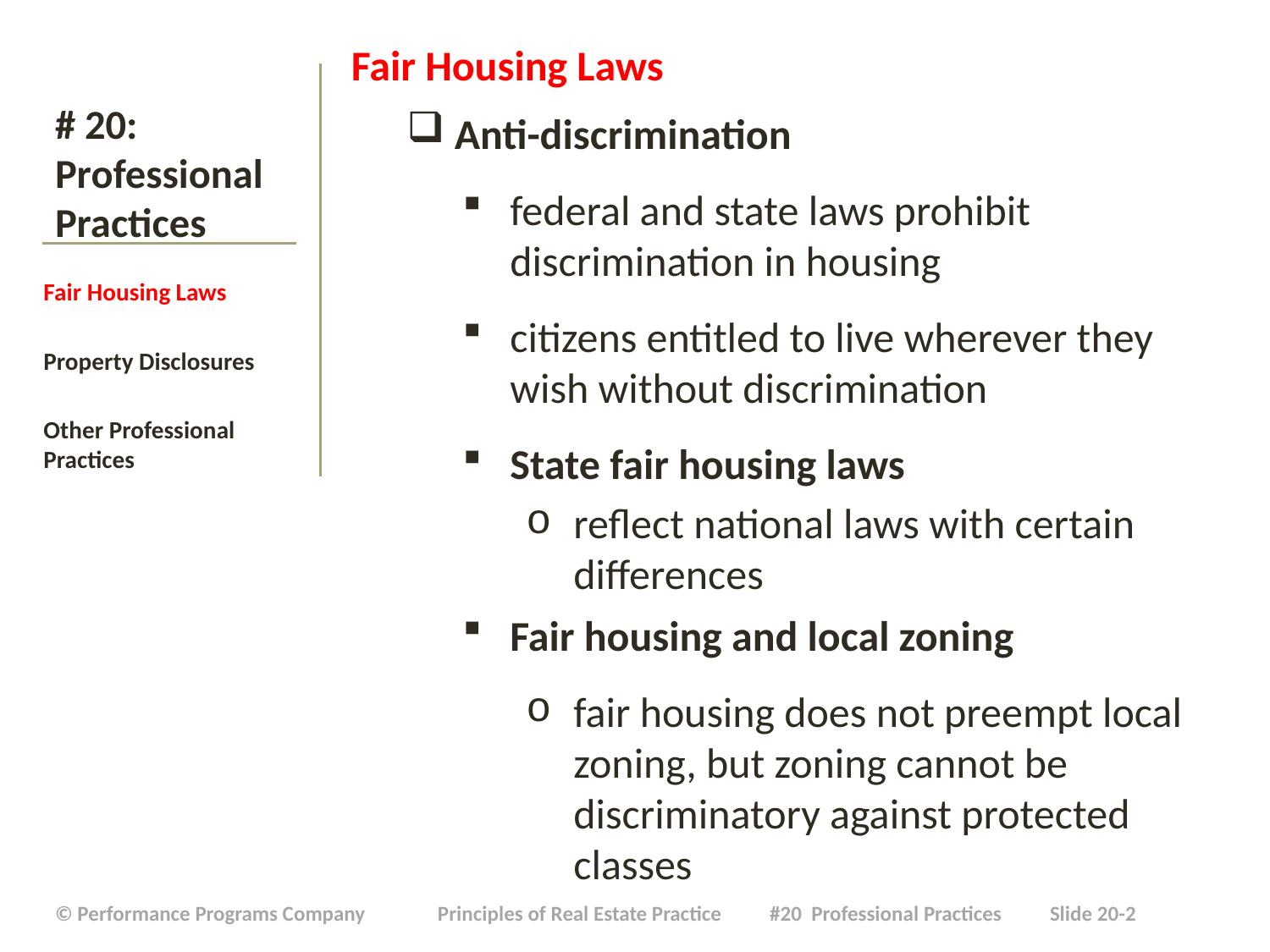

Fair Housing Laws

Anti-discrimination
federal and state laws prohibit discrimination in housing
citizens entitled to live wherever they wish without discrimination
State fair housing laws
reflect national laws with certain differences
Fair housing and local zoning
fair housing does not preempt local zoning, but zoning cannot be discriminatory against protected classes

# # 20: Professional Practices

Fair Housing Laws

Property Disclosures

Other Professional Practices

| © Performance Programs Company Principles of Real Estate Practice #20 Professional Practices Slide 20-2 |
| --- |